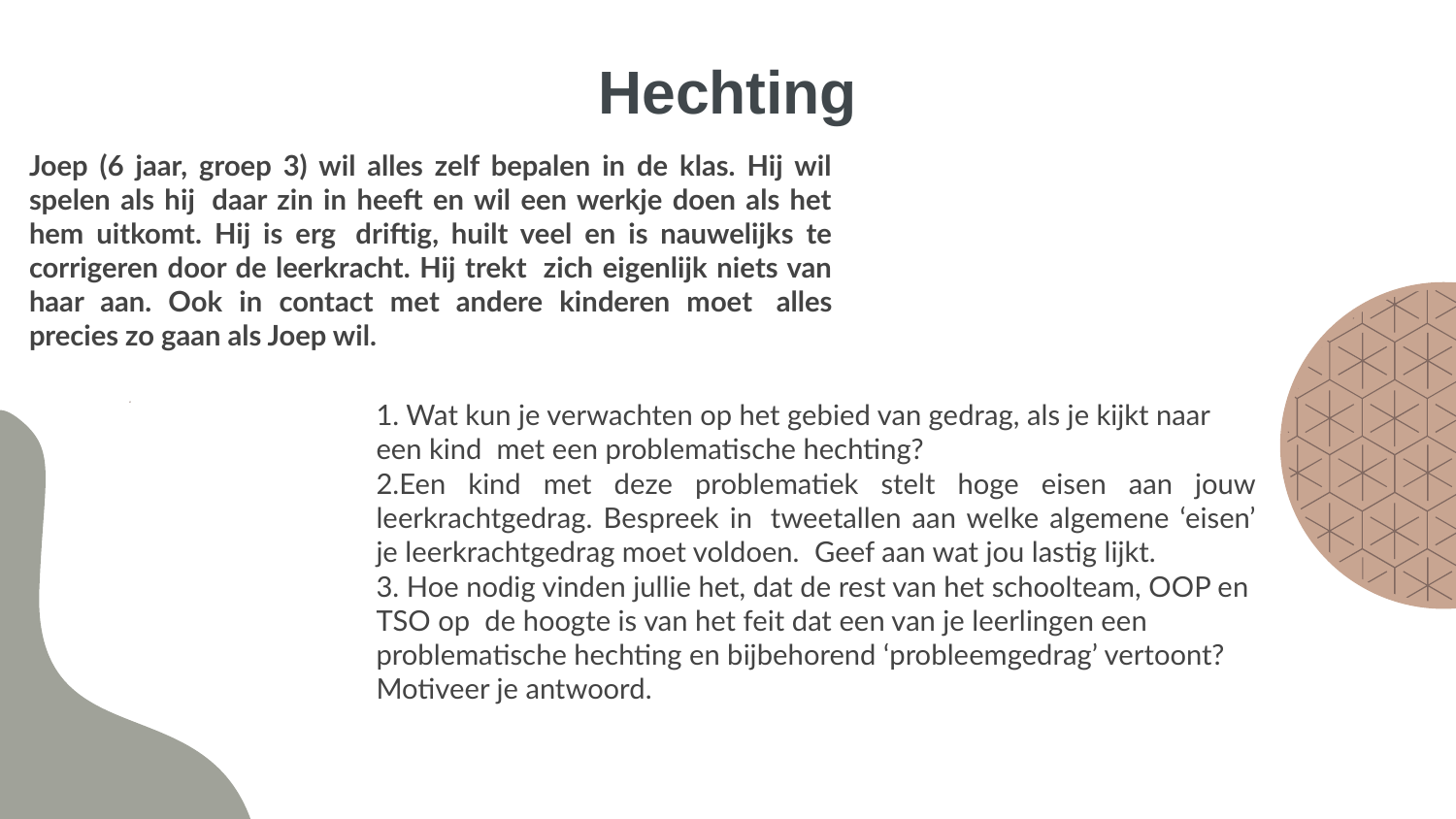

# Hechting
Joep (6 jaar, groep 3) wil alles zelf bepalen in de klas. Hij wil spelen als hij  daar zin in heeft en wil een werkje doen als het hem uitkomt. Hij is erg  driftig, huilt veel en is nauwelijks te corrigeren door de leerkracht. Hij trekt  zich eigenlijk niets van haar aan. Ook in contact met andere kinderen moet  alles precies zo gaan als Joep wil.

1. Wat kun je verwachten op het gebied van gedrag, als je kijkt naar een kind  met een problematische hechting?
2.Een kind met deze problematiek stelt hoge eisen aan jouw leerkrachtgedrag. Bespreek in  tweetallen aan welke algemene ‘eisen’ je leerkrachtgedrag moet voldoen.  Geef aan wat jou lastig lijkt.
3. Hoe nodig vinden jullie het, dat de rest van het schoolteam, OOP en TSO op  de hoogte is van het feit dat een van je leerlingen een problematische hechting en bijbehorend ‘probleemgedrag’ vertoont? Motiveer je antwoord.